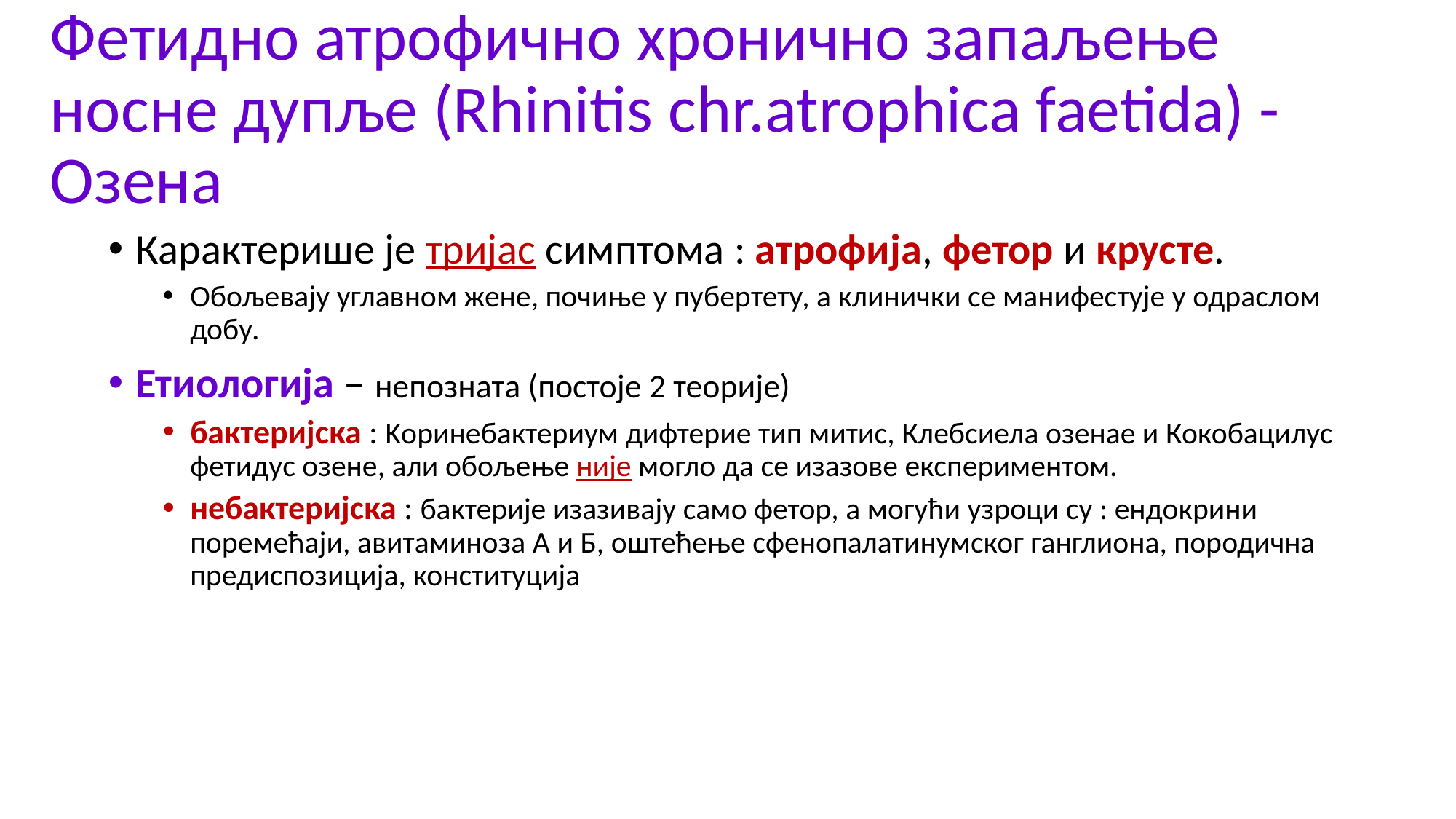

# Фетидно атрофично хронично запаљење носне дупље (Rhinitis chr.atrophica faetida) - Озена
Карактерише је тријас симптома : атрофија, фетор и крусте.
Обољевају углавном жене, почиње у пубертету, а клинички се манифестује у одраслом добу.
Етиологија – непозната (постоје 2 теорије)
бактеријска : Kоринебактериум дифтерие тип митис, Клебсиела озенае и Кокобацилус фетидус озене, али обољење није могло да се изазове експериментом.
небактеријска : бактерије изазивају само фетор, а могући узроци су : ендокрини поремећаји, авитаминоза А и Б, оштећење сфенопалатинумског ганглиона, породична предиспозиција, конституција